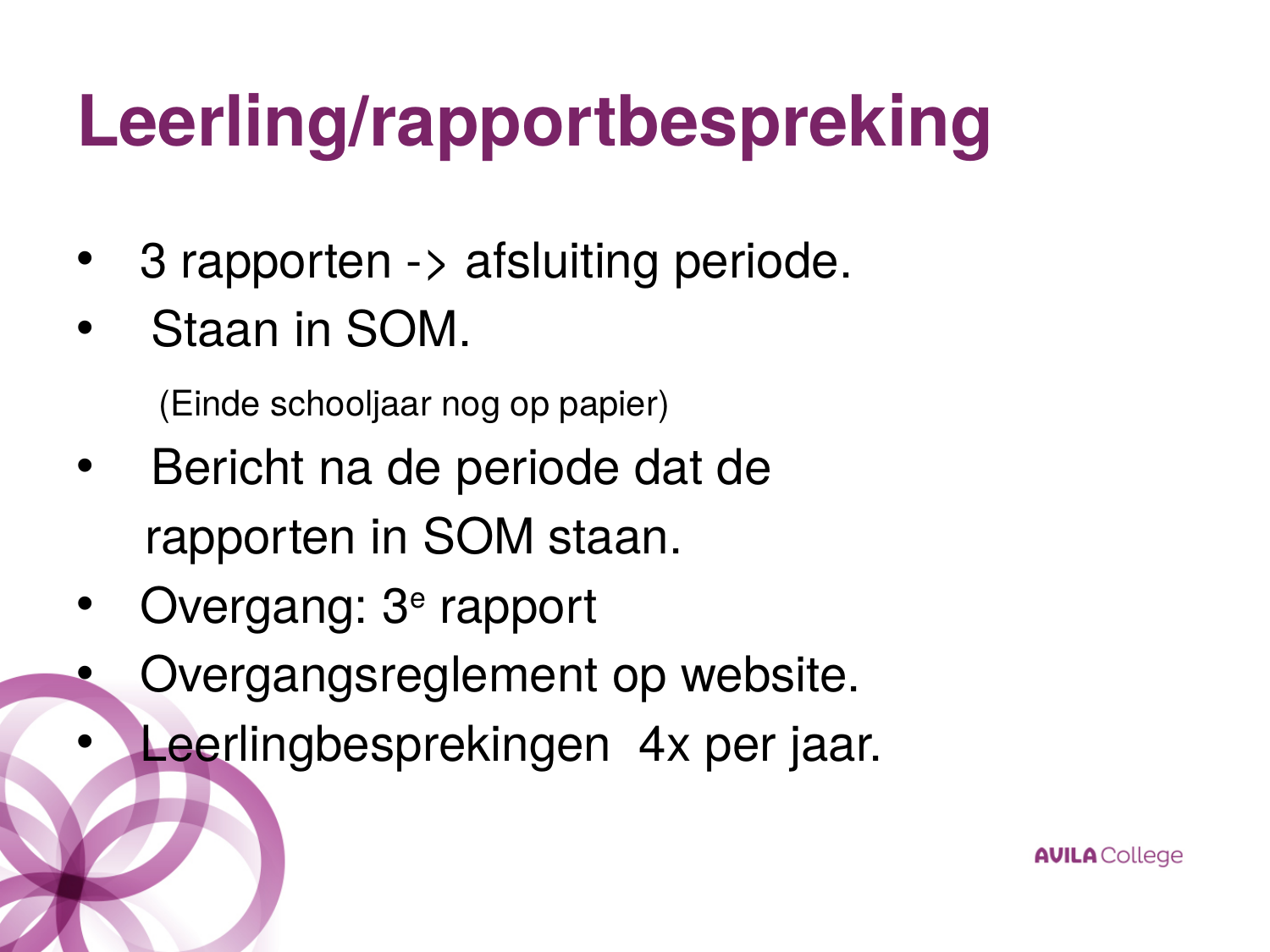

# Leerling/rapportbespreking
3 rapporten -> afsluiting periode.
  Staan in SOM.
      (Einde schooljaar nog op papier)
  Bericht na de periode dat de
     rapporten in SOM staan.
Overgang: 3e rapport
Overgangsreglement op website.
Leerlingbesprekingen  4x per jaar.